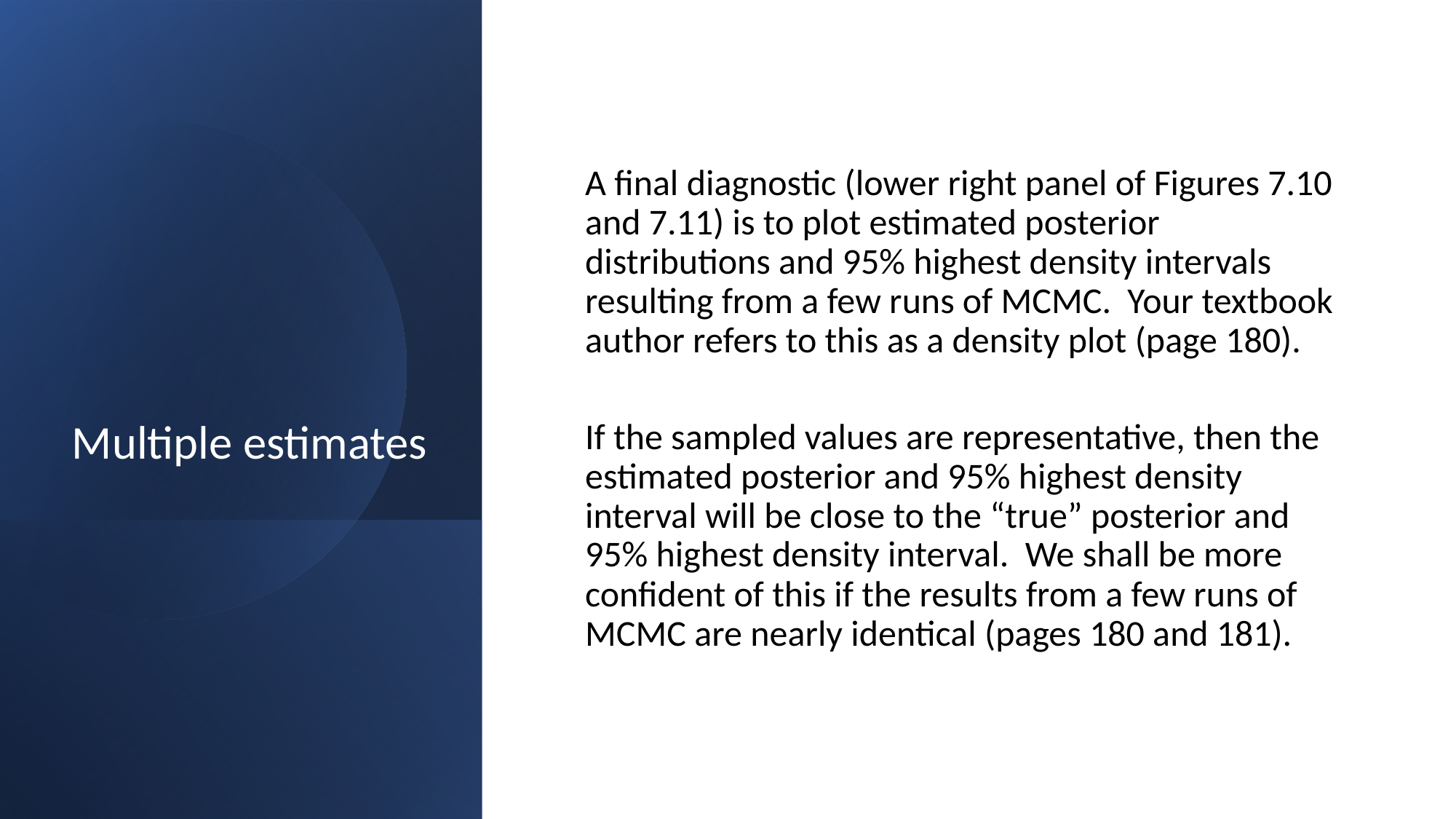

# Multiple estimates
A final diagnostic (lower right panel of Figures 7.10 and 7.11) is to plot estimated posterior distributions and 95% highest density intervals resulting from a few runs of MCMC.  Your textbook author refers to this as a density plot (page 180).

If the sampled values are representative, then the estimated posterior and 95% highest density interval will be close to the “true” posterior and 95% highest density interval.  We shall be more confident of this if the results from a few runs of MCMC are nearly identical (pages 180 and 181).